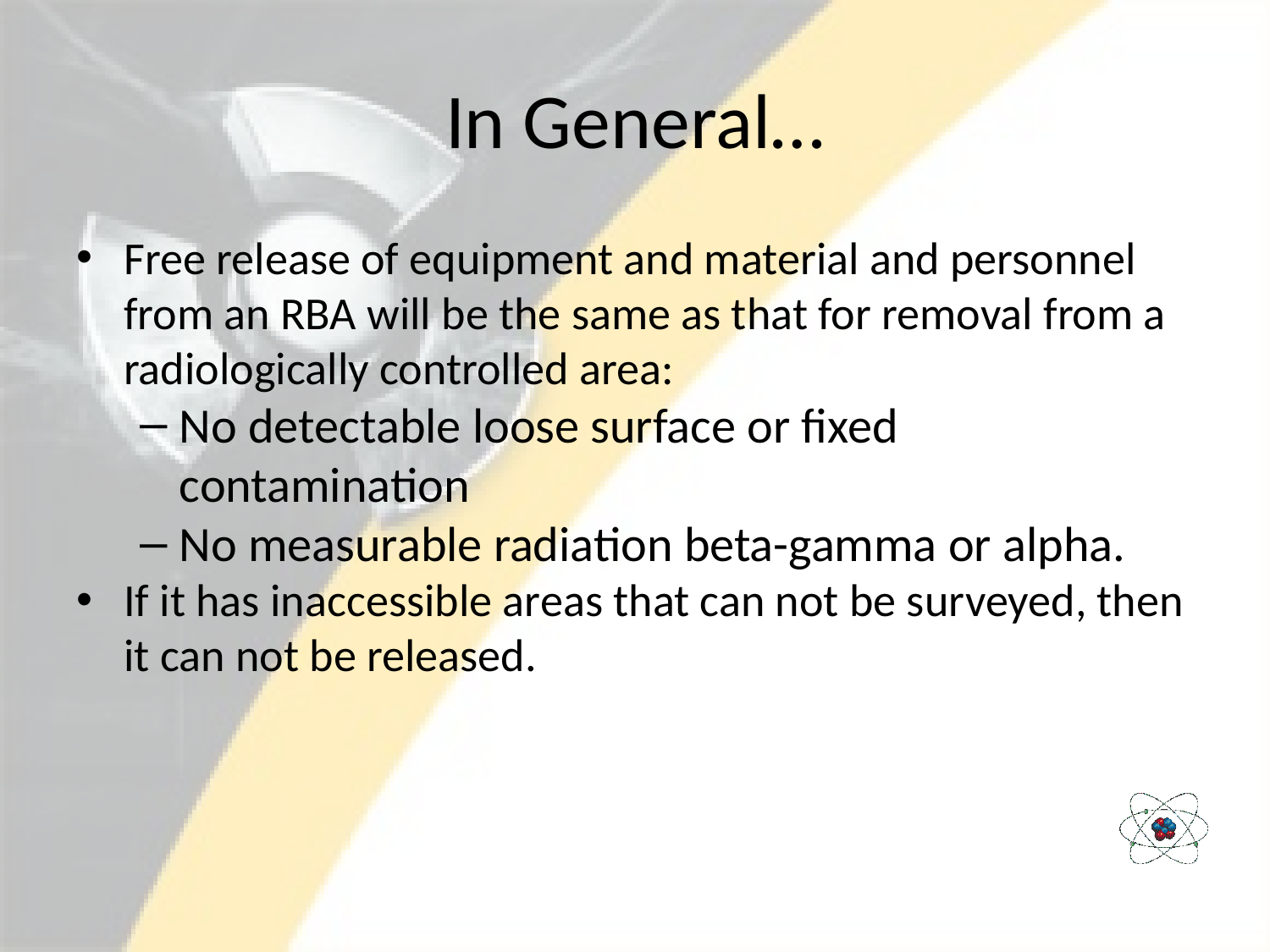

# In General…
Free release of equipment and material and personnel from an RBA will be the same as that for removal from a radiologically controlled area:
No detectable loose surface or fixed contamination
No measurable radiation beta-gamma or alpha.
If it has inaccessible areas that can not be surveyed, then it can not be released.